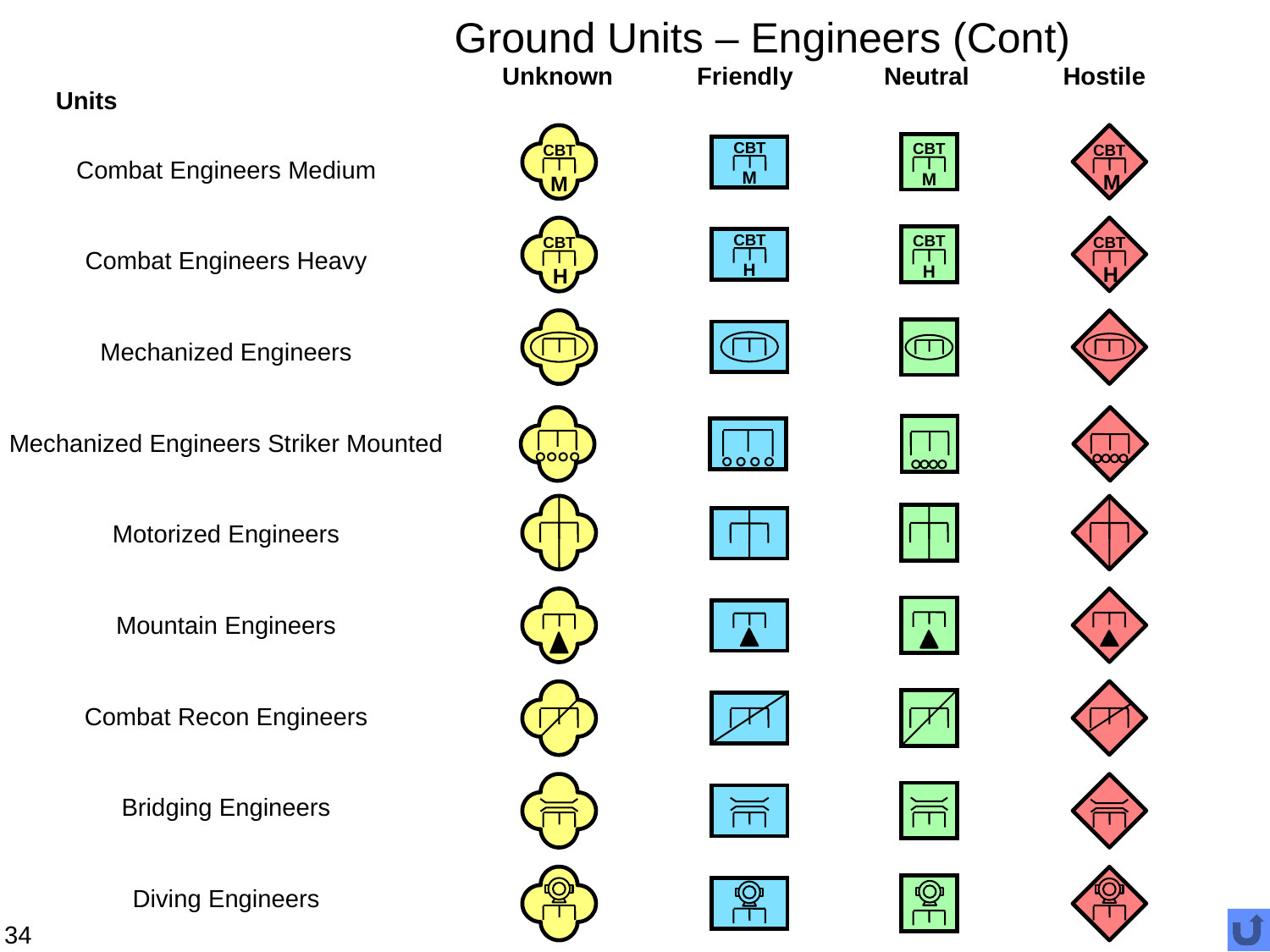

# Ground Units – Engineers (Cont)
Unknown
Friendly
Neutral
Hostile
Units

CBT

M

CBT

M

CBT

M

CBT

M
Combat Engineers Medium

CBT

H

CBT

H

CBT

H

CBT

H
Combat Engineers Heavy

Mechanized Engineers

Mechanized Engineers Striker Mounted

Motorized Engineers

Mountain Engineers

Combat Recon Engineers

Bridging Engineers

Diving Engineers
34